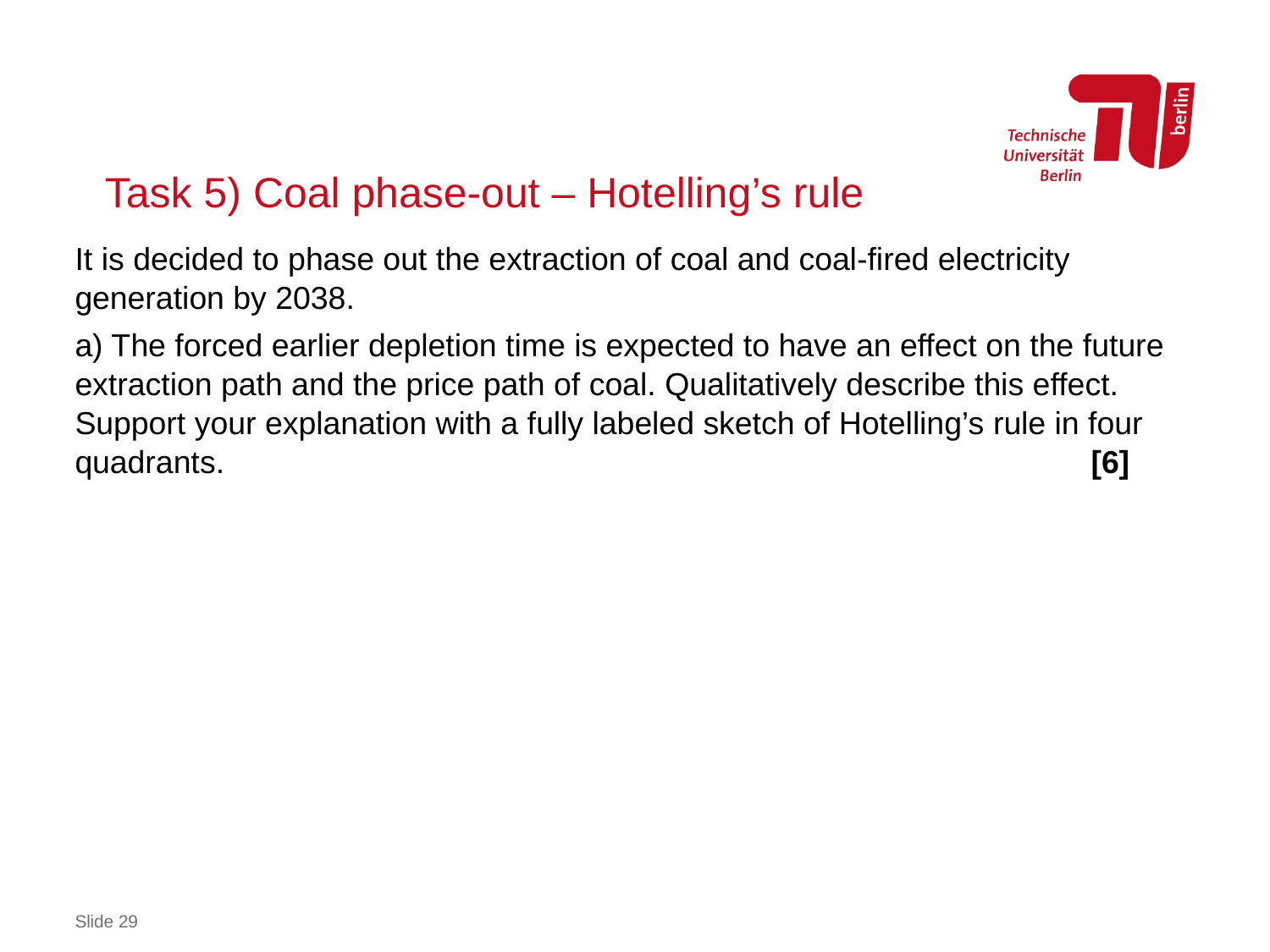

# Task 5) Coal phase-out – Hotelling’s rule
It is decided to phase out the extraction of coal and coal-fired electricity generation by 2038.
a) The forced earlier depletion time is expected to have an effect on the future extraction path and the price path of coal. Qualitatively describe this effect. Support your explanation with a fully labeled sketch of Hotelling’s rule in four quadrants.							[6]

Slide 29